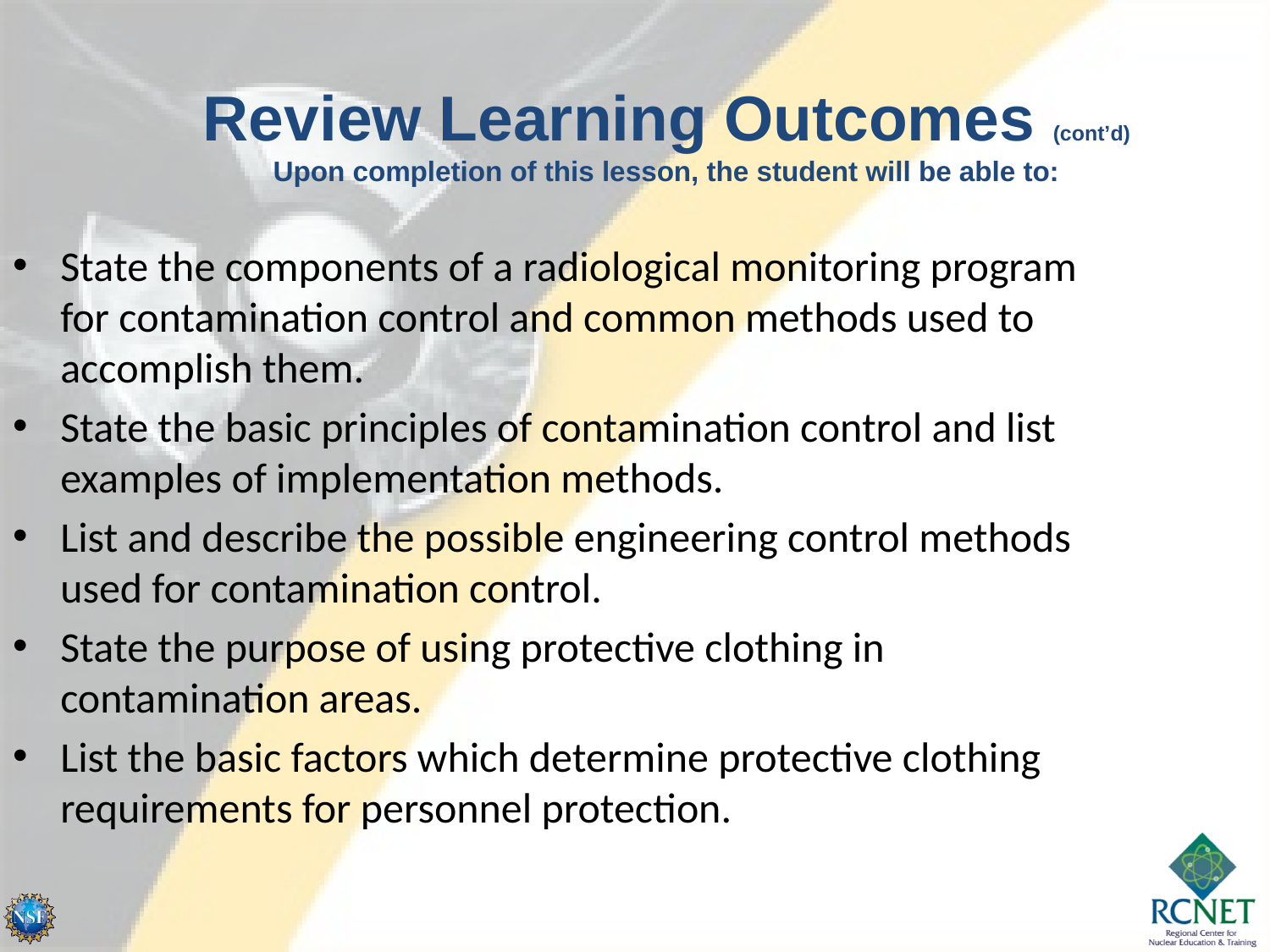

Review Learning Outcomes (cont’d)
Upon completion of this lesson, the student will be able to:
State the components of a radiological monitoring program for contamination control and common methods used to accomplish them.
State the basic principles of contamination control and list examples of implementation methods.
List and describe the possible engineering control methods used for contamination control.
State the purpose of using protective clothing in contamination areas.
List the basic factors which determine protective clothing requirements for personnel protection.